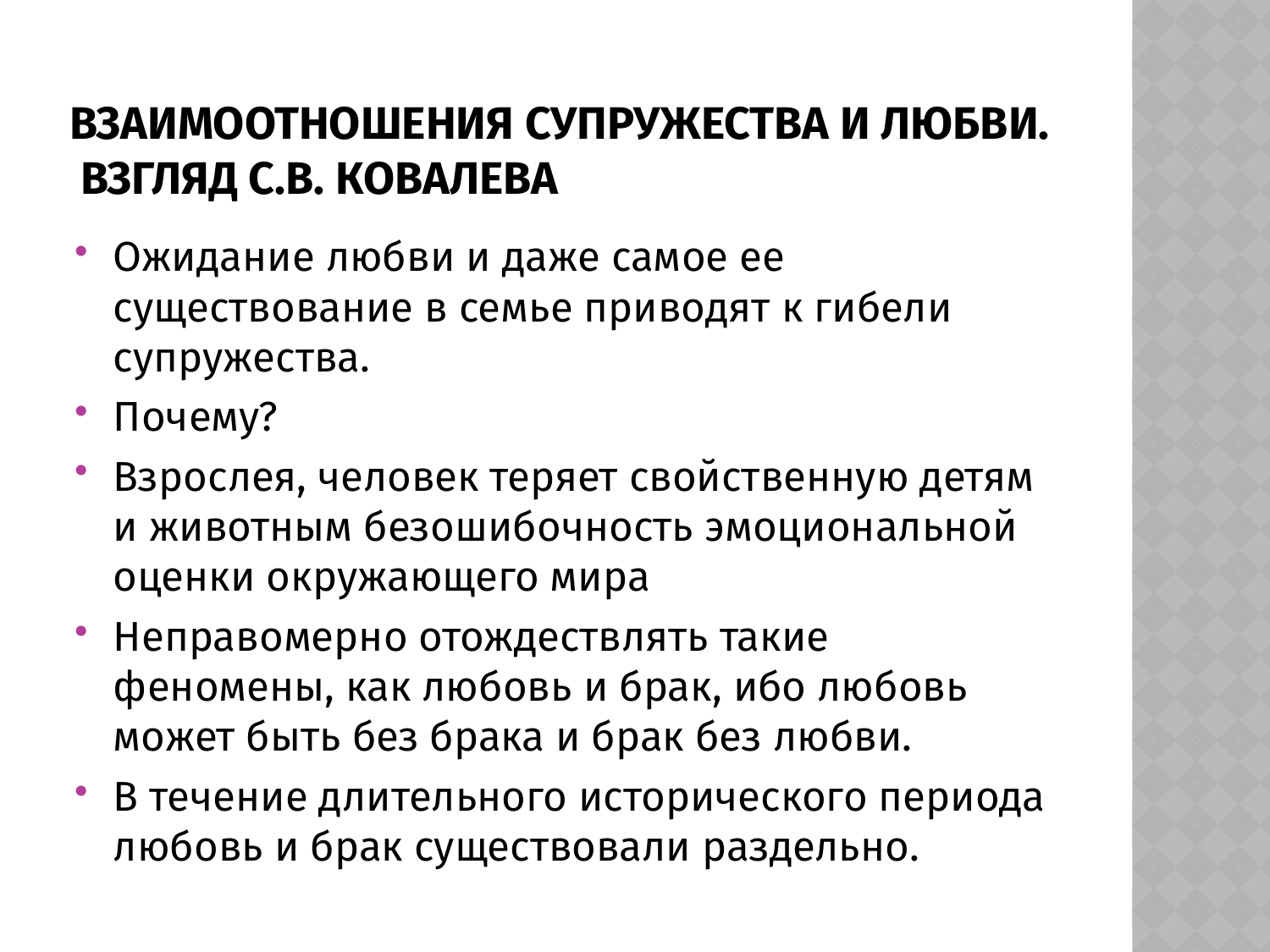

# Взаимоотношения супружества и любви. Взгляд С.В. Ковалева
Ожидание любви и даже самое ее существование в семье приводят к гибели супружества.
Почему?
Взрослея, человек теряет свойственную детям и животным безошибочность эмоциональной оценки окружающего мира
Неправомерно отождествлять такие феномены, как любовь и брак, ибо любовь может быть без брака и брак без любви.
В течение длительного исторического периода любовь и брак существовали раздельно.